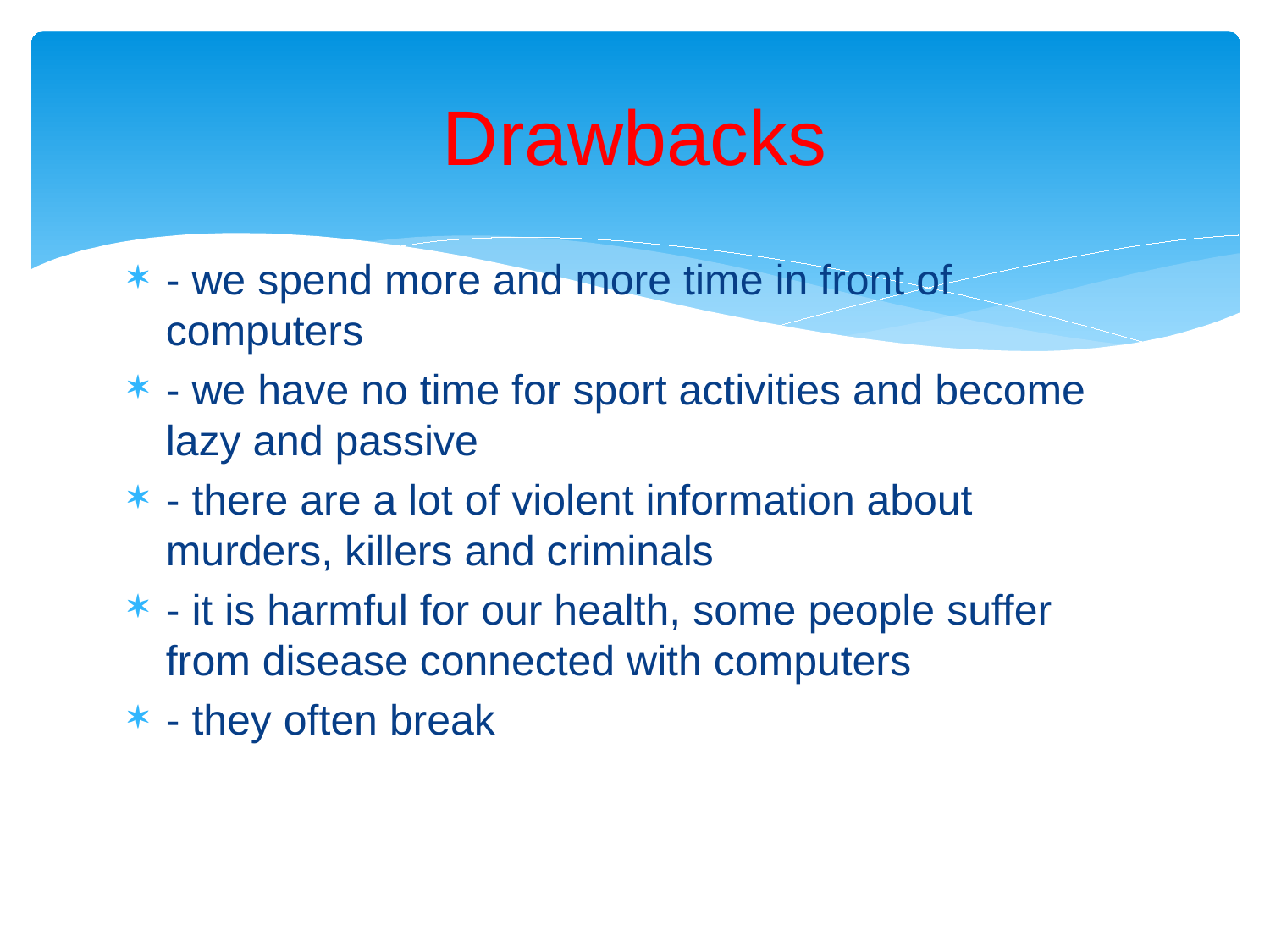

# Drawbacks
- we spend more and more time in front of computers
- we have no time for sport activities and become lazy and passive
- there are a lot of violent information about murders, killers and criminals
- it is harmful for our health, some people suffer from disease connected with computers
- they often break